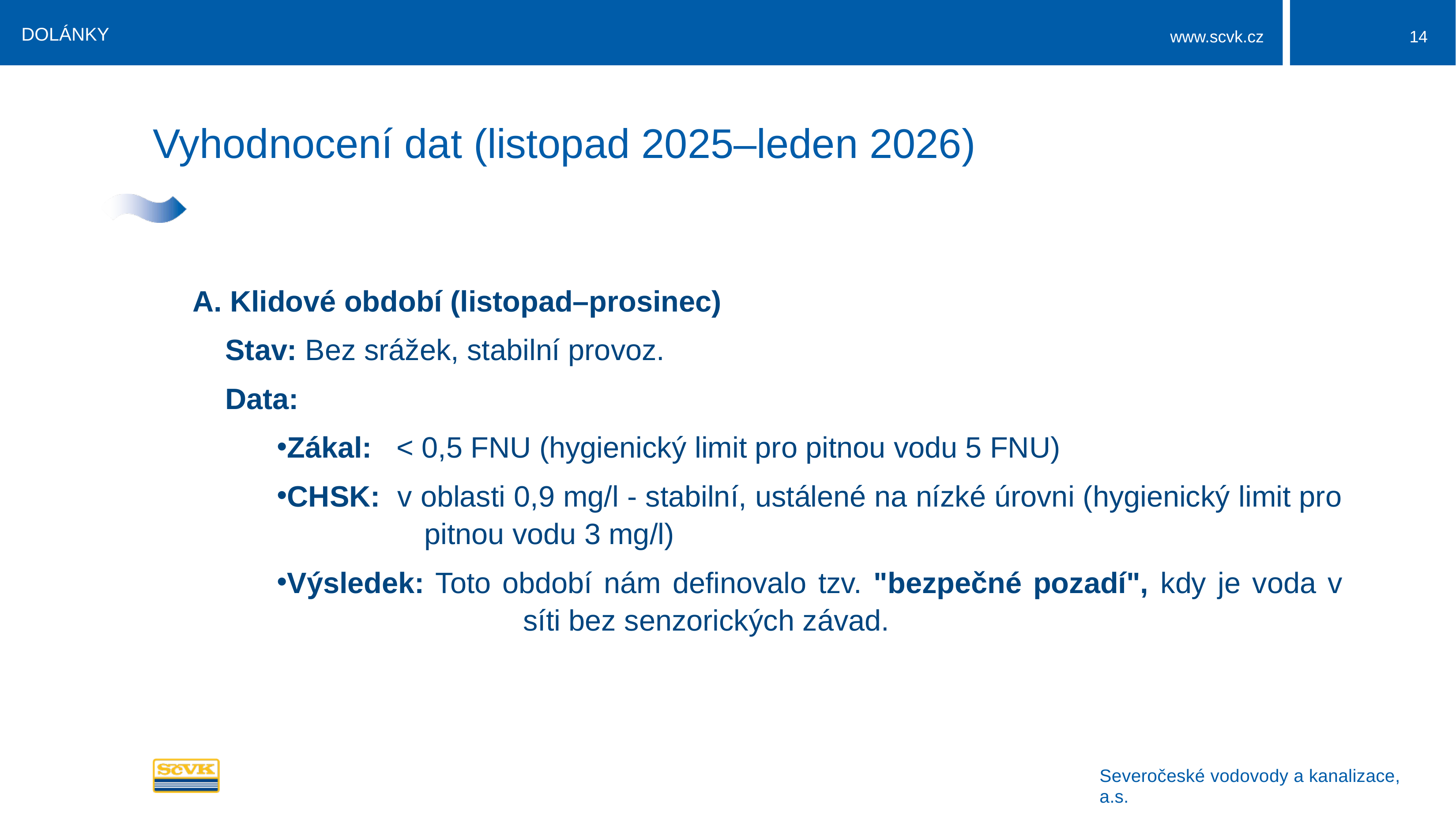

DOLÁNKY
14
# Vyhodnocení dat (listopad 2025–leden 2026)

Klidové období (listopad–prosinec)
Stav: Bez srážek, stabilní provoz.
Data:
Zákal:   < 0,5 FNU (hygienický limit pro pitnou vodu 5 FNU)
CHSK:  v oblasti 0,9 mg/l - stabilní, ustálené na nízké úrovni (hygienický limit pro 			pitnou vodu 3 mg/l)
Výsledek: Toto období nám definovalo tzv. "bezpečné pozadí", kdy je voda v 				    síti bez senzorických závad.